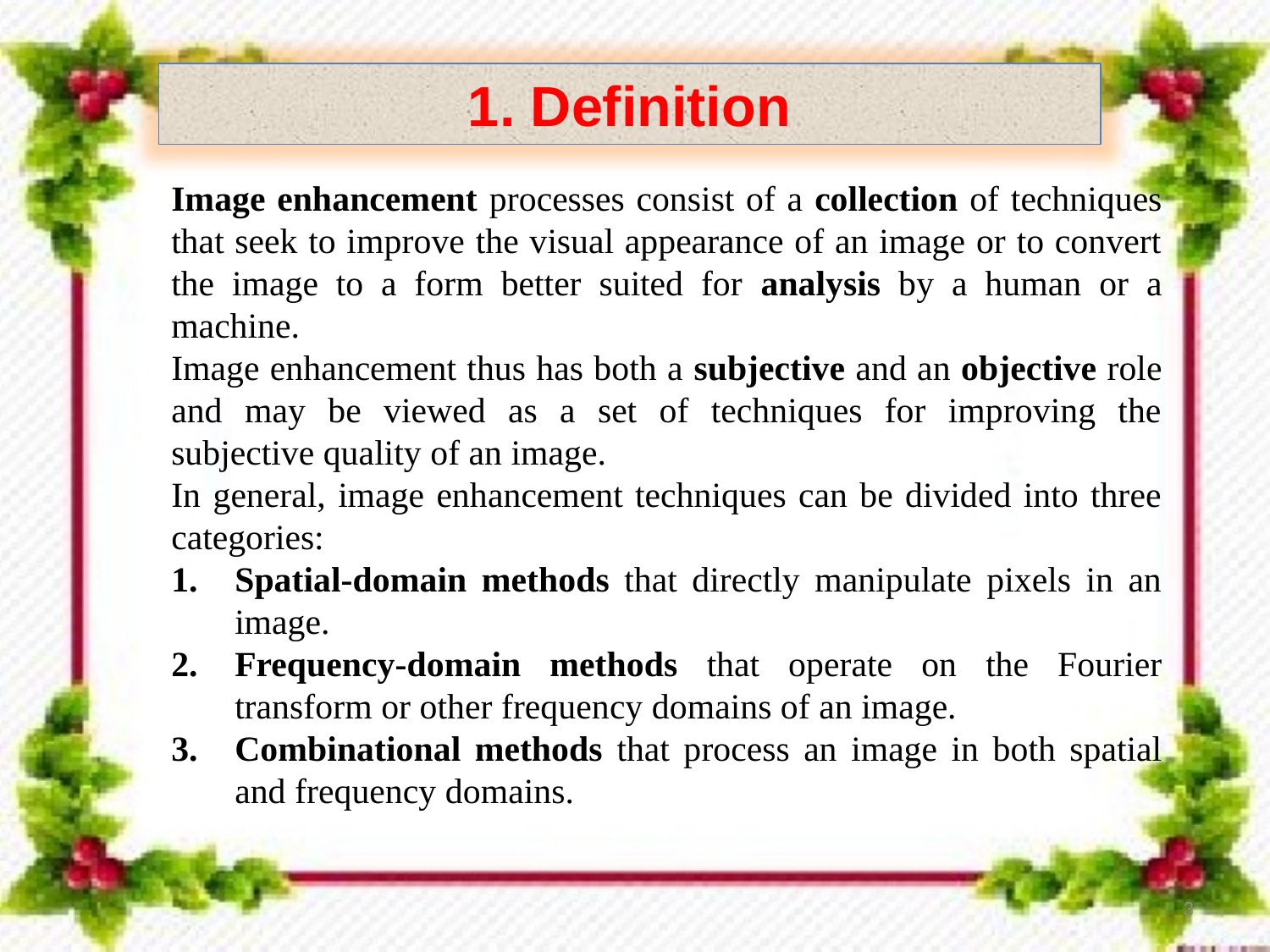

1. Definition
Image enhancement processes consist of a collection of techniques that seek to improve the visual appearance of an image or to convert the image to a form better suited for analysis by a human or a machine.
Image enhancement thus has both a subjective and an objective role and may be viewed as a set of techniques for improving the subjective quality of an image.
In general, image enhancement techniques can be divided into three categories:
Spatial-domain methods that directly manipulate pixels in an image.
Frequency-domain methods that operate on the Fourier transform or other frequency domains of an image.
Combinational methods that process an image in both spatial and frequency domains.
3